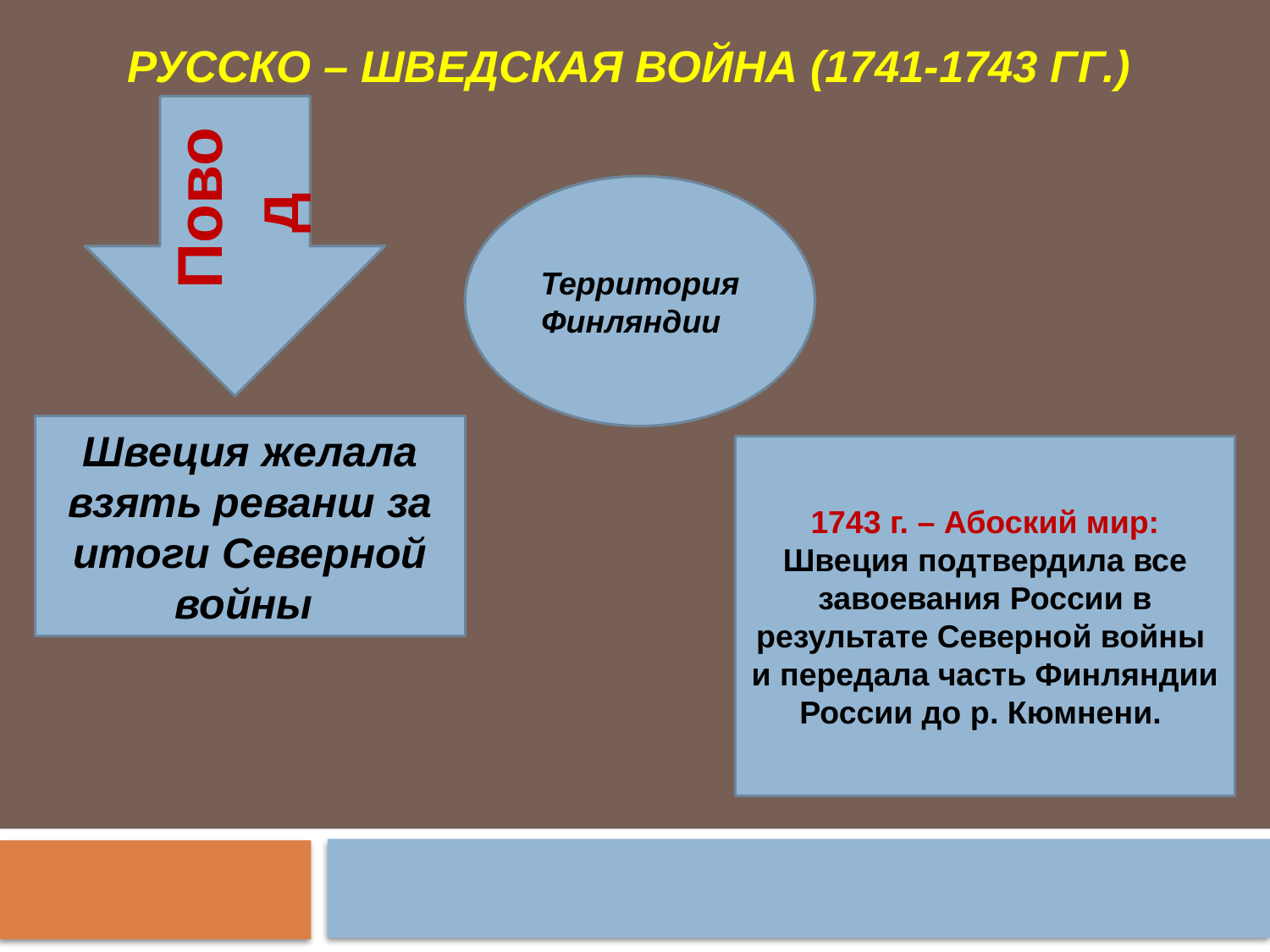

# Русско – шведская война (1741-1743 гг.)
Повод
Территория Финляндии
Швеция желала взять реванш за итоги Северной войны
1743 г. – Абоский мир: Швеция подтвердила все завоевания России в результате Северной войны  и передала часть Финляндии России до р. Кюмнени.